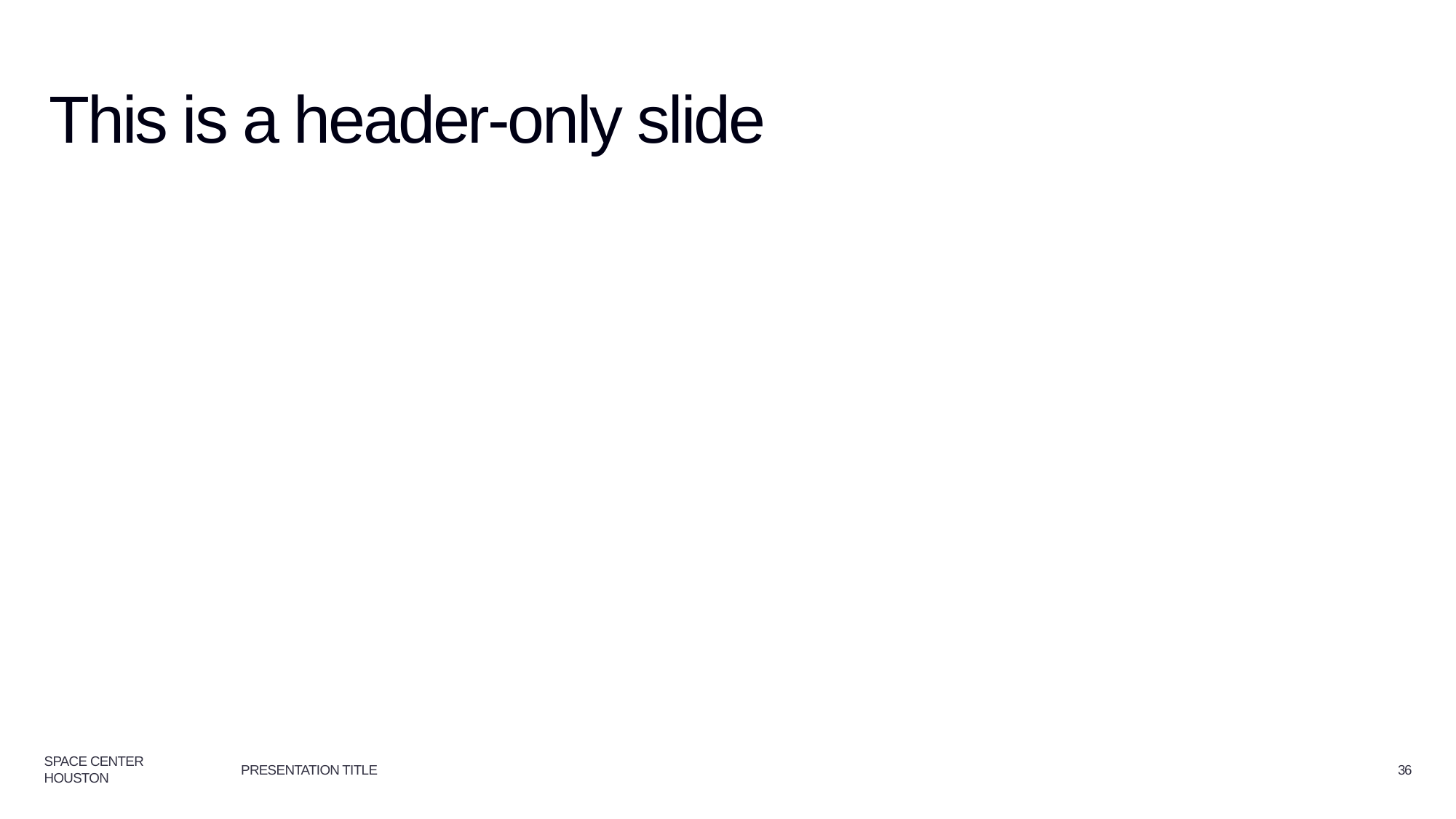

# This is a header-only slide
PRESENTATION TITLE
36